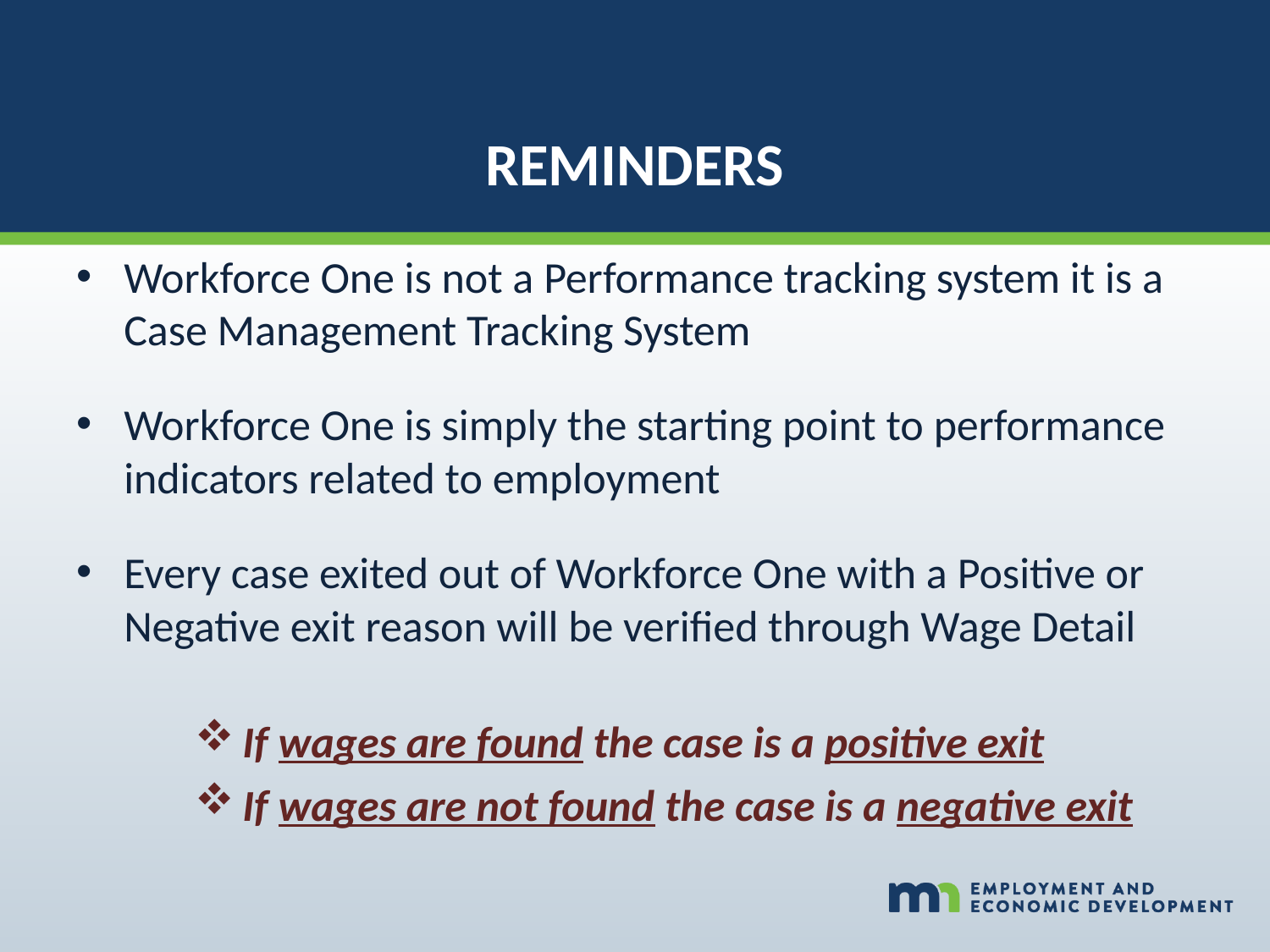

REMINDERS
Workforce One is not a Performance tracking system it is a Case Management Tracking System
Workforce One is simply the starting point to performance indicators related to employment
Every case exited out of Workforce One with a Positive or Negative exit reason will be verified through Wage Detail
If wages are found the case is a positive exit
If wages are not found the case is a negative exit